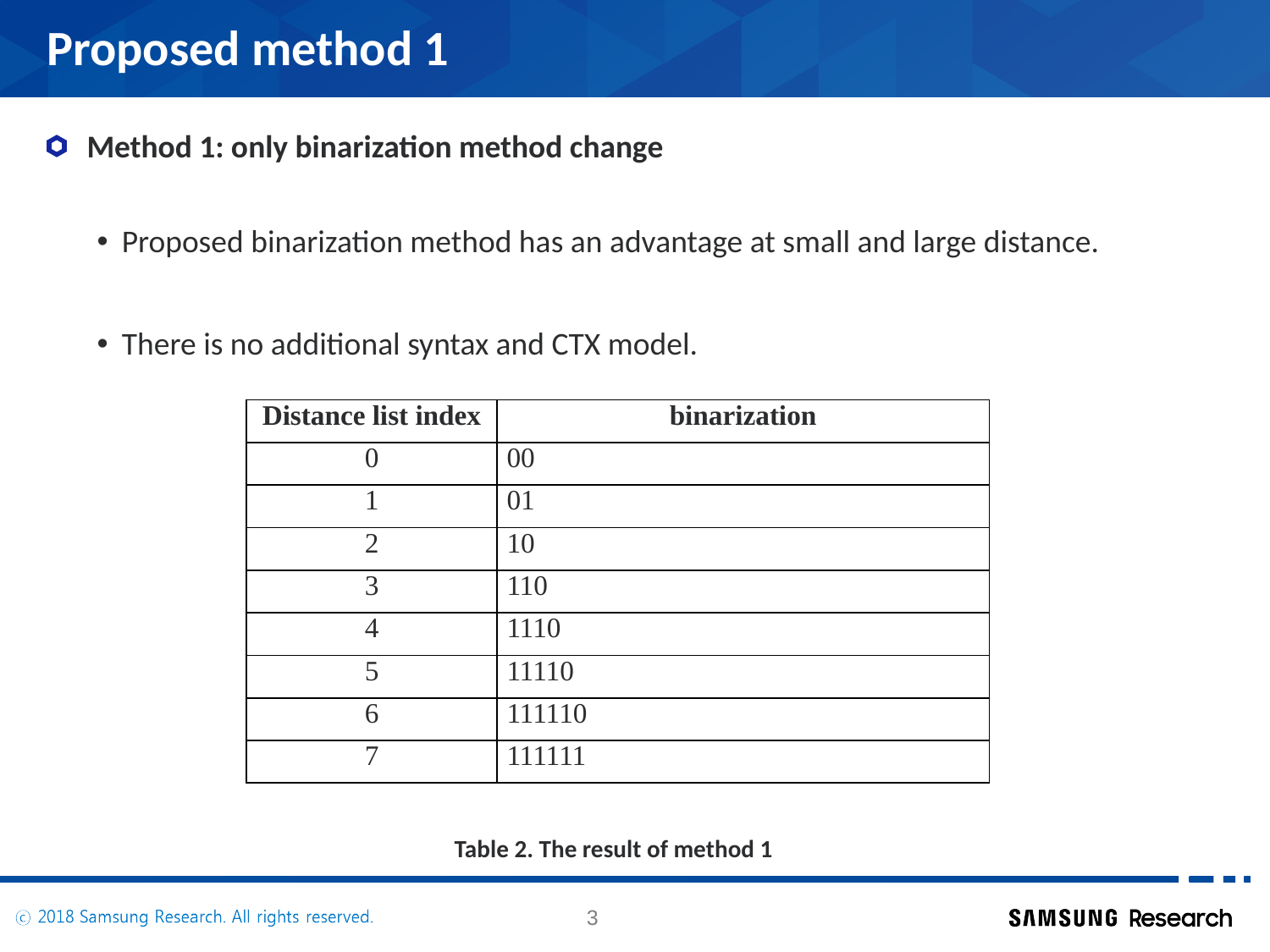

# Proposed method 1
Method 1: only binarization method change

Proposed binarization method has an advantage at small and large distance.

There is no additional syntax and CTX model.

| Distance list index | binarization |
| --- | --- |
| 0 | 00 |
| 1 | 01 |
| 2 | 10 |
| 3 | 110 |
| 4 | 1110 |
| 5 | 11110 |
| 6 | 111110 |
| 7 | 111111 |
Table 2. The result of method 1